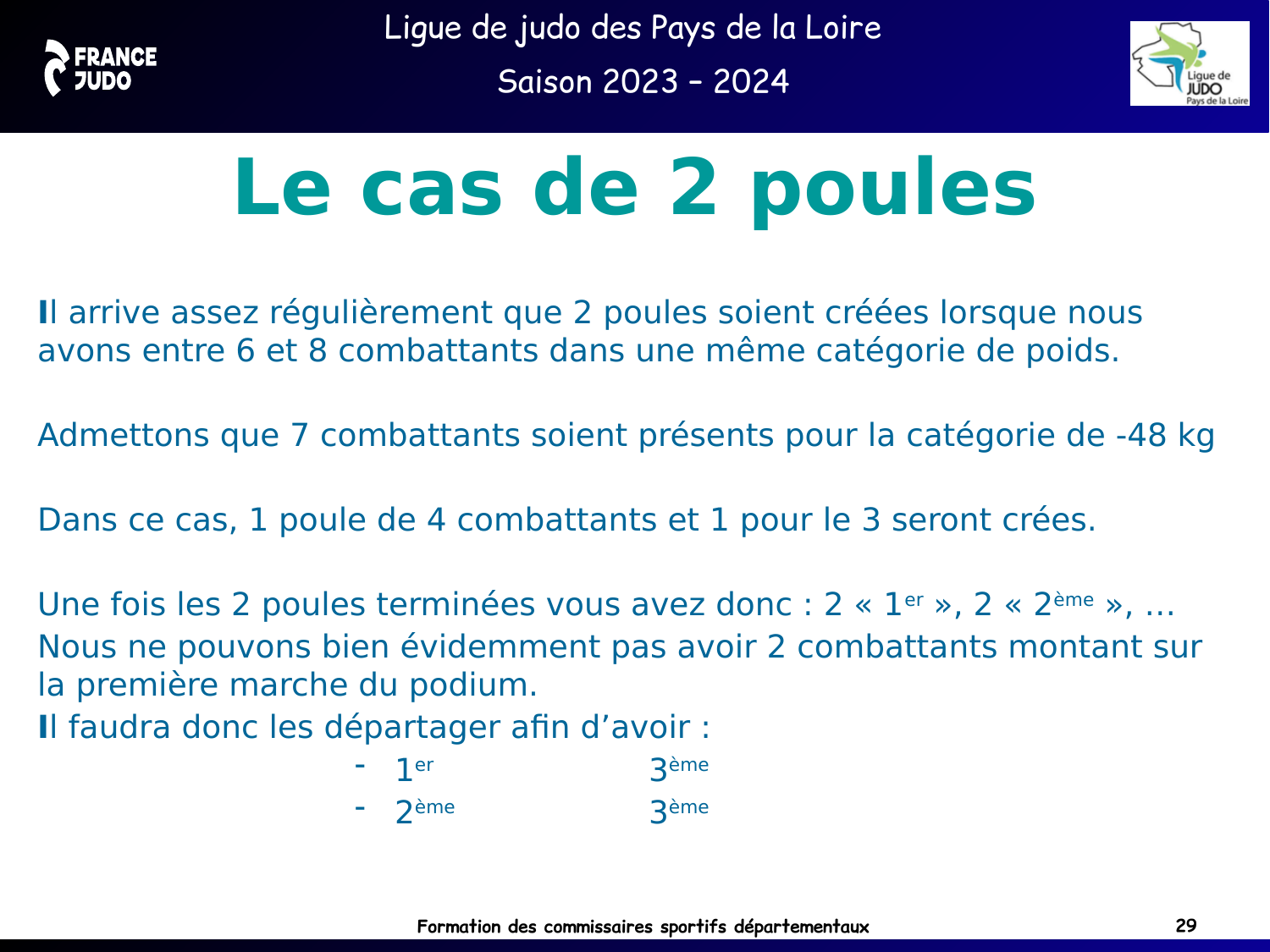

Le cas de 2 poules
Il arrive assez régulièrement que 2 poules soient créées lorsque nous avons entre 6 et 8 combattants dans une même catégorie de poids.

Admettons que 7 combattants soient présents pour la catégorie de -48 kg

Dans ce cas, 1 poule de 4 combattants et 1 pour le 3 seront crées.

Une fois les 2 poules terminées vous avez donc : 2 « 1er », 2 « 2ème », …
Nous ne pouvons bien évidemment pas avoir 2 combattants montant sur la première marche du podium.
Il faudra donc les départager afin d’avoir :
1er		3ème
2ème		3ème